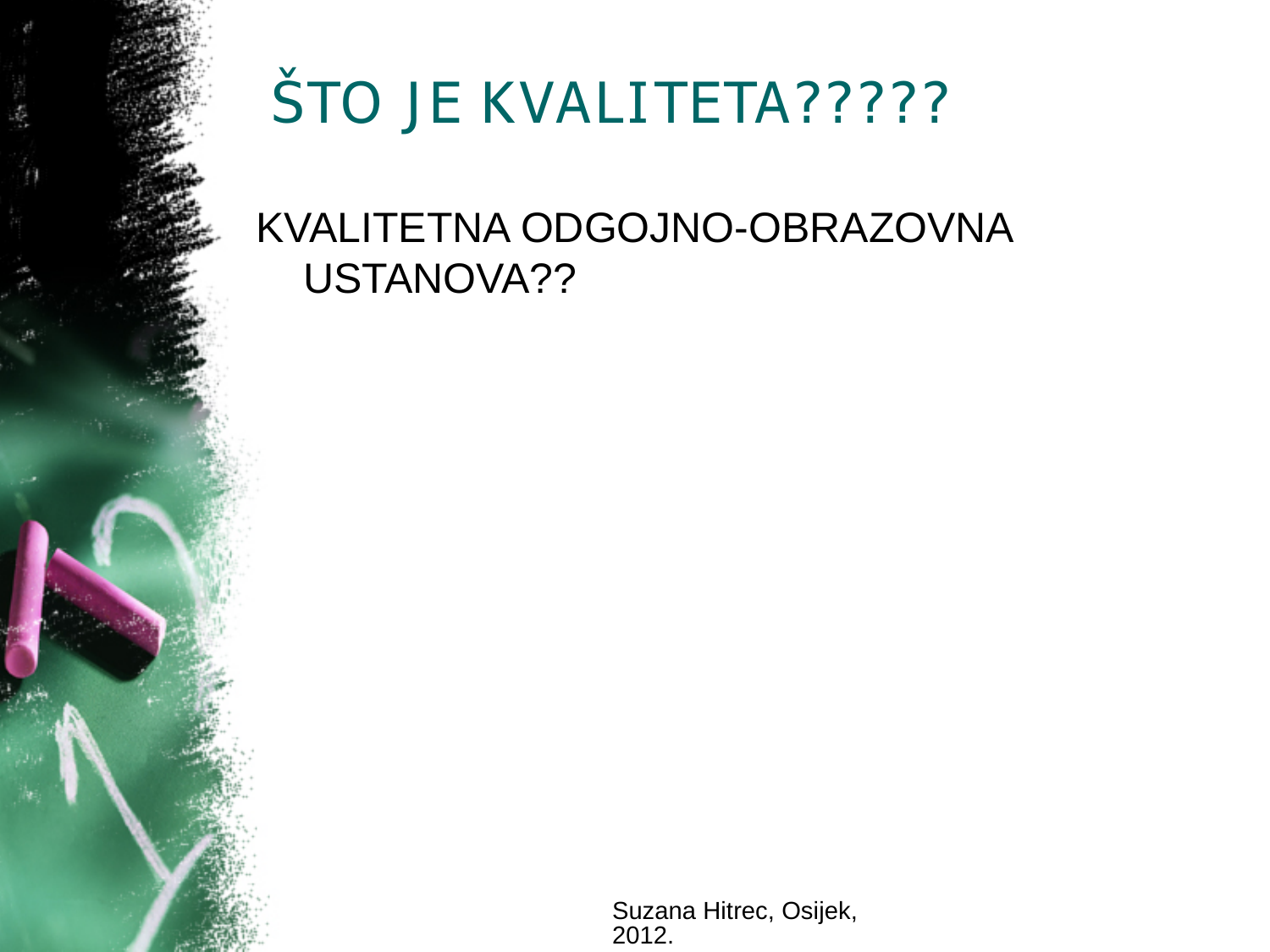

# ŠTO JE KVALITETA?????
KVALITETNA ODGOJNO-OBRAZOVNA USTANOVA??

Suzana Hitrec, Osijek, 2012.